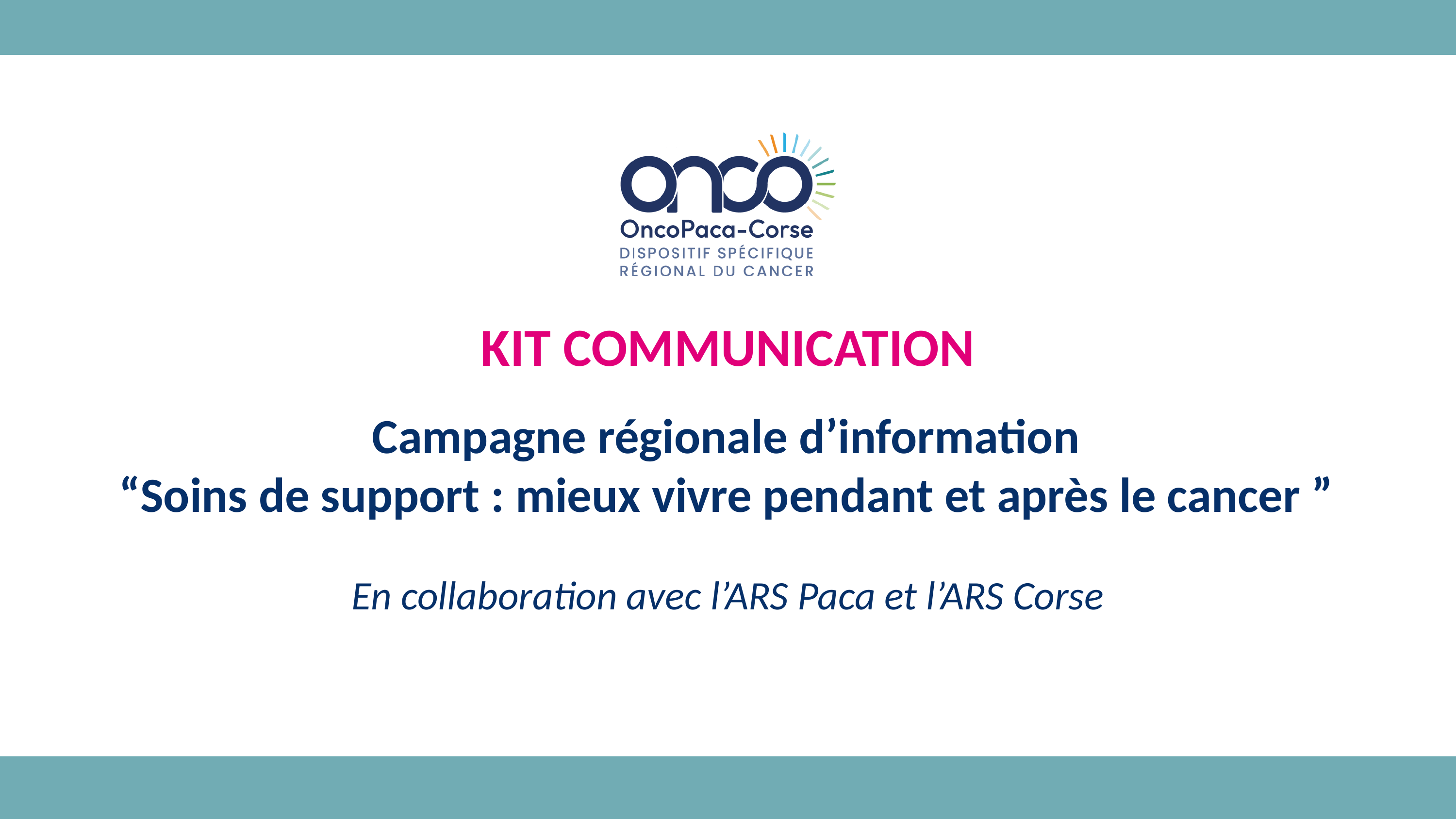

KIT COMMUNICATION
Campagne régionale d’information
“Soins de support : mieux vivre pendant et après le cancer ”
En collaboration avec l’ARS Paca et l’ARS Corse
1